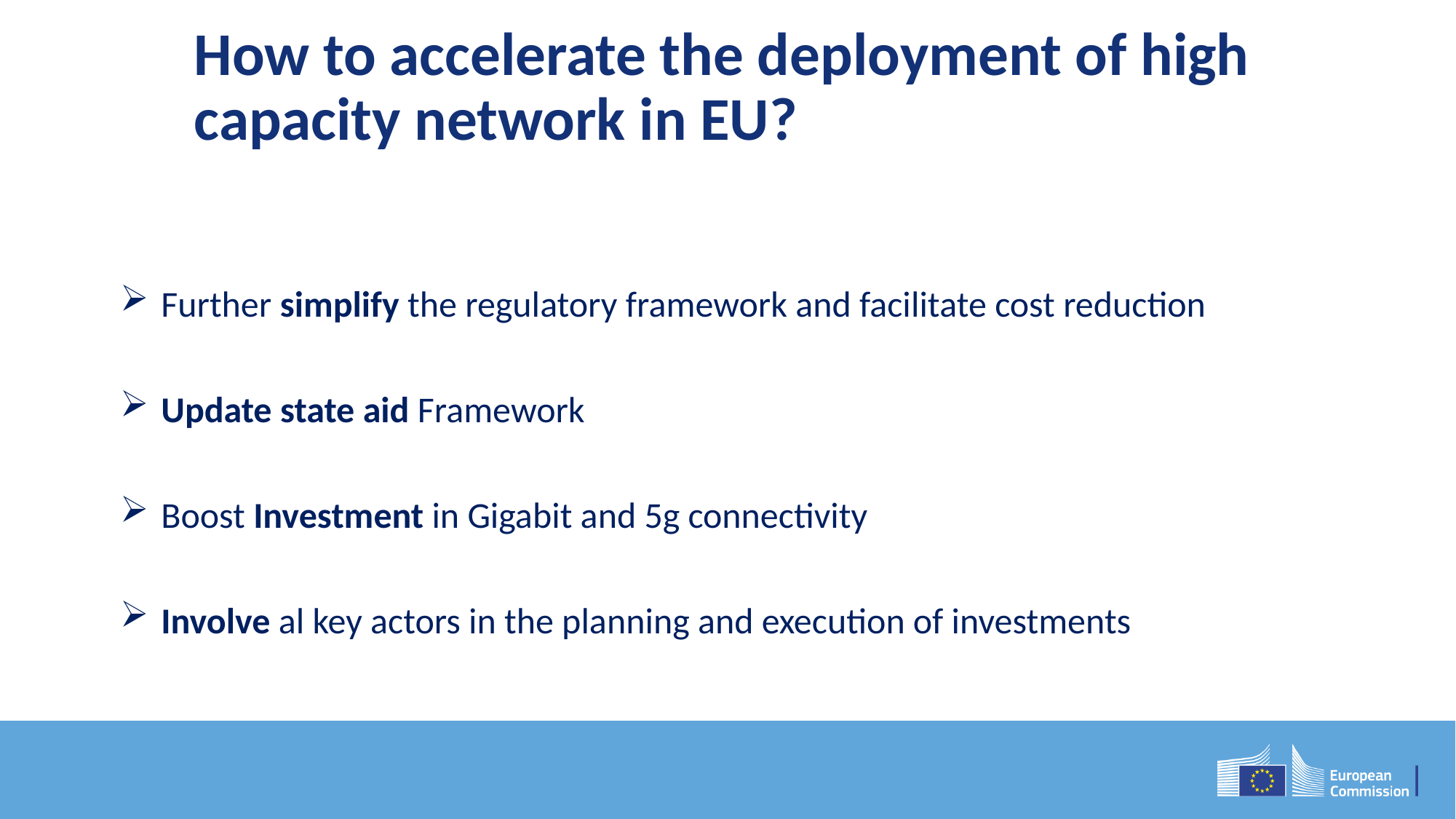

# How to accelerate the deployment of high capacity network in EU?
Further simplify the regulatory framework and facilitate cost reduction
Update state aid Framework
Boost Investment in Gigabit and 5g connectivity
Involve al key actors in the planning and execution of investments